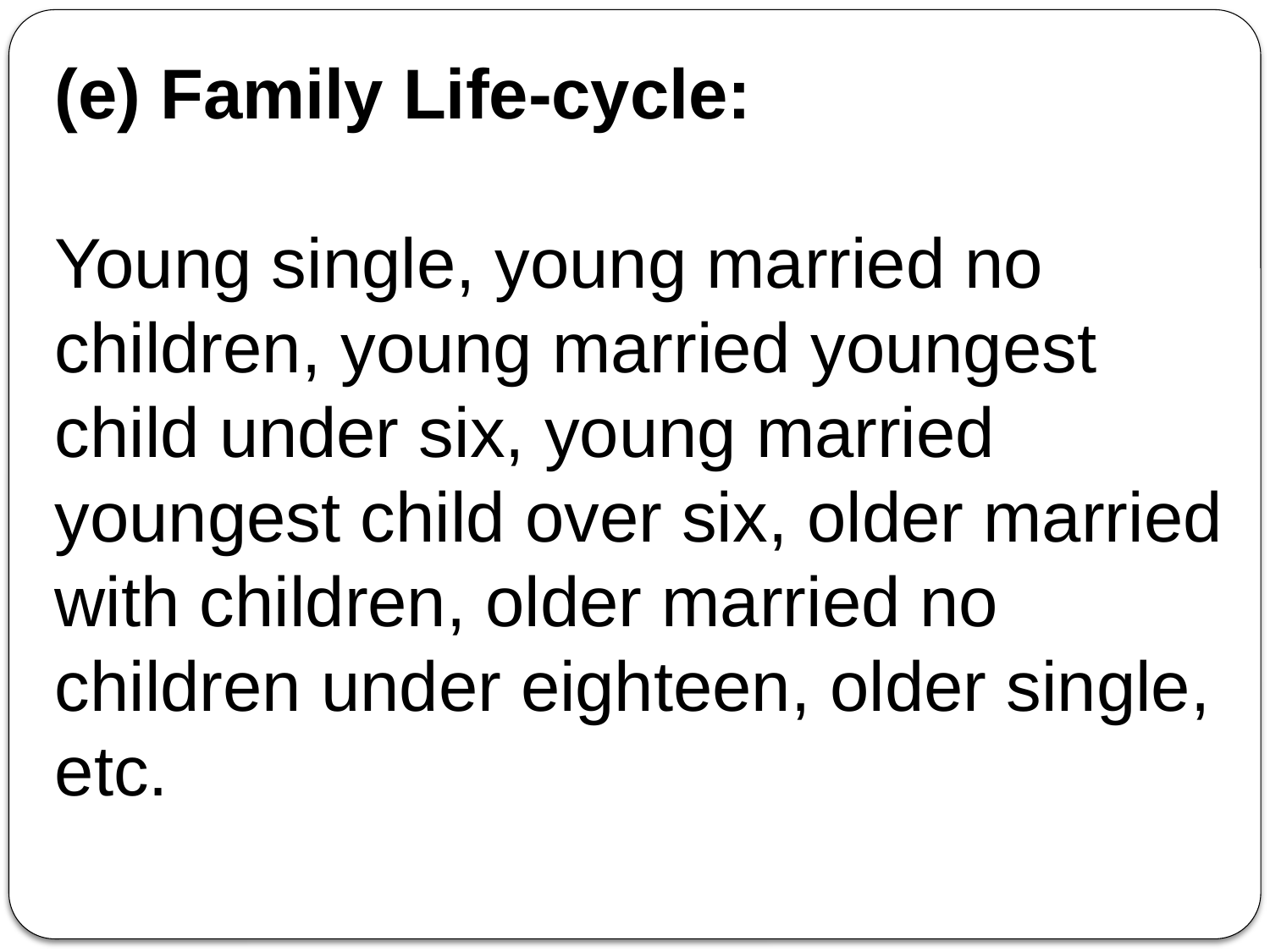

(e) Family Life-cycle:

Young single, young married no children, young married youngest child under six, young married youngest child over six, older married with children, older married no children under eighteen, older single, etc.